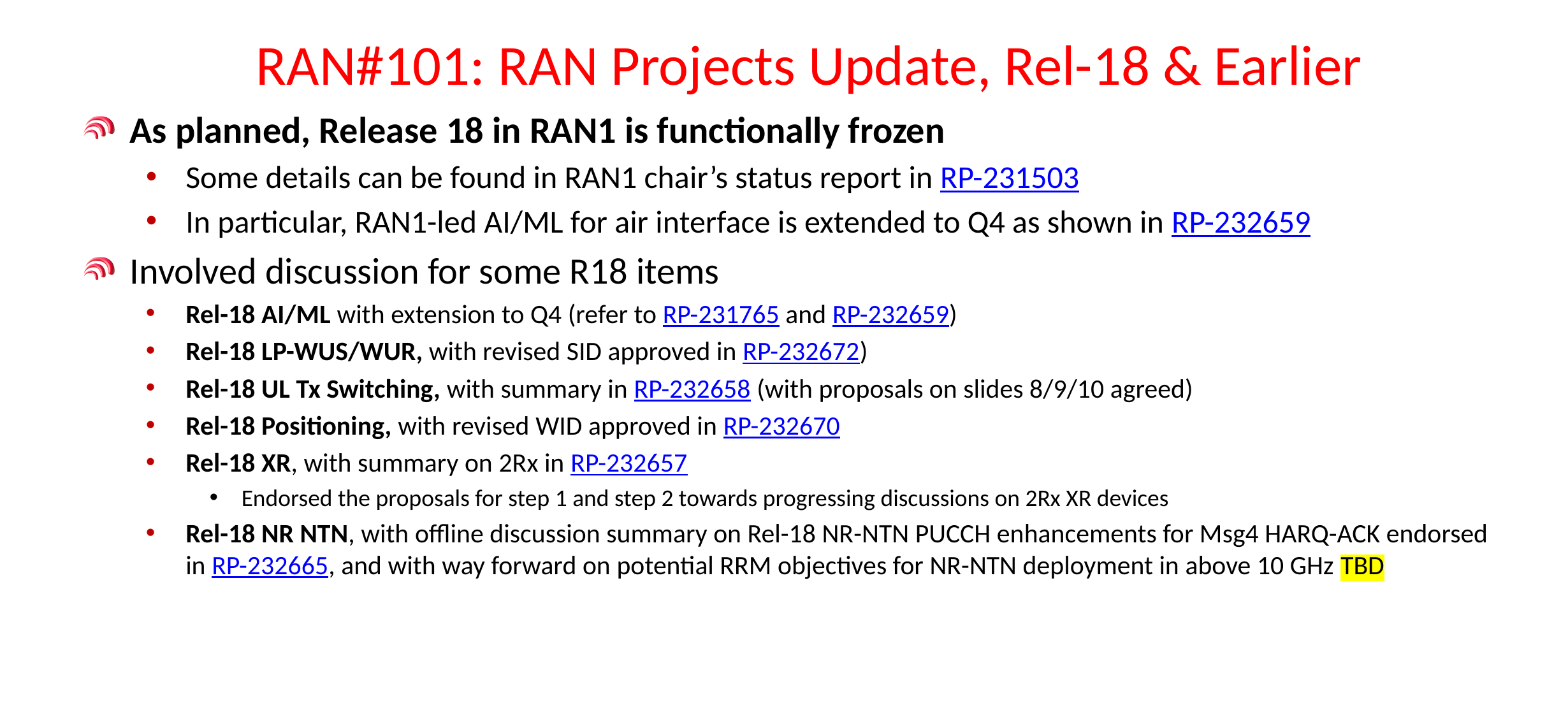

# RAN#101: RAN Projects Update, Rel-18 & Earlier
As planned, Release 18 in RAN1 is functionally frozen
Some details can be found in RAN1 chair’s status report in RP-231503
In particular, RAN1-led AI/ML for air interface is extended to Q4 as shown in RP-232659
Involved discussion for some R18 items
Rel-18 AI/ML with extension to Q4 (refer to RP-231765 and RP-232659)
Rel-18 LP-WUS/WUR, with revised SID approved in RP-232672)
Rel-18 UL Tx Switching, with summary in RP-232658 (with proposals on slides 8/9/10 agreed)
Rel-18 Positioning, with revised WID approved in RP-232670
Rel-18 XR, with summary on 2Rx in RP-232657
Endorsed the proposals for step 1 and step 2 towards progressing discussions on 2Rx XR devices
Rel-18 NR NTN, with offline discussion summary on Rel-18 NR-NTN PUCCH enhancements for Msg4 HARQ-ACK endorsed in RP-232665, and with way forward on potential RRM objectives for NR-NTN deployment in above 10 GHz TBD